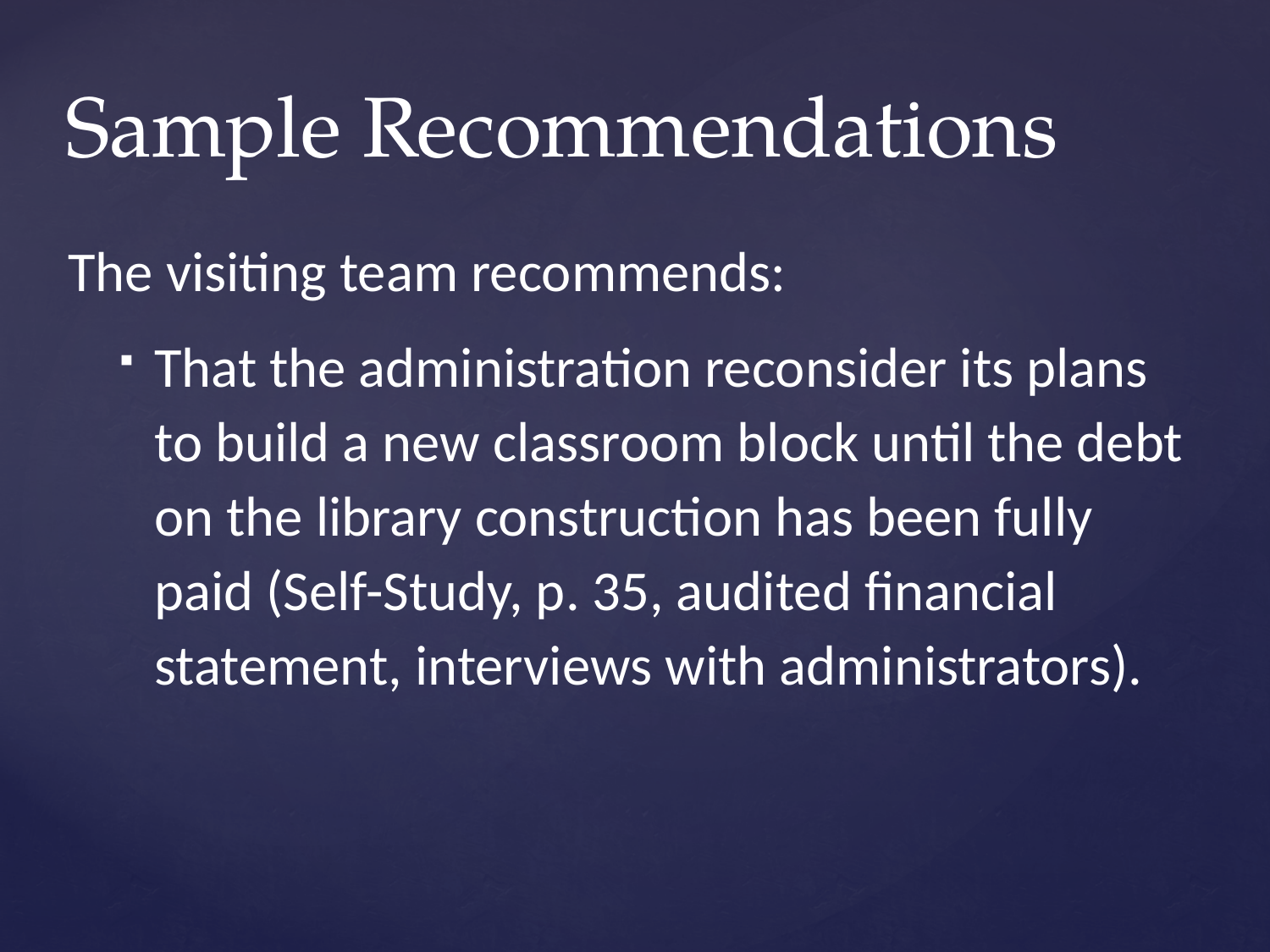

# Sample Recommendations
The visiting team recommends:
That the administration reconsider its plans to build a new classroom block until the debt on the library construction has been fully paid (Self-Study, p. 35, audited financial statement, interviews with administrators).